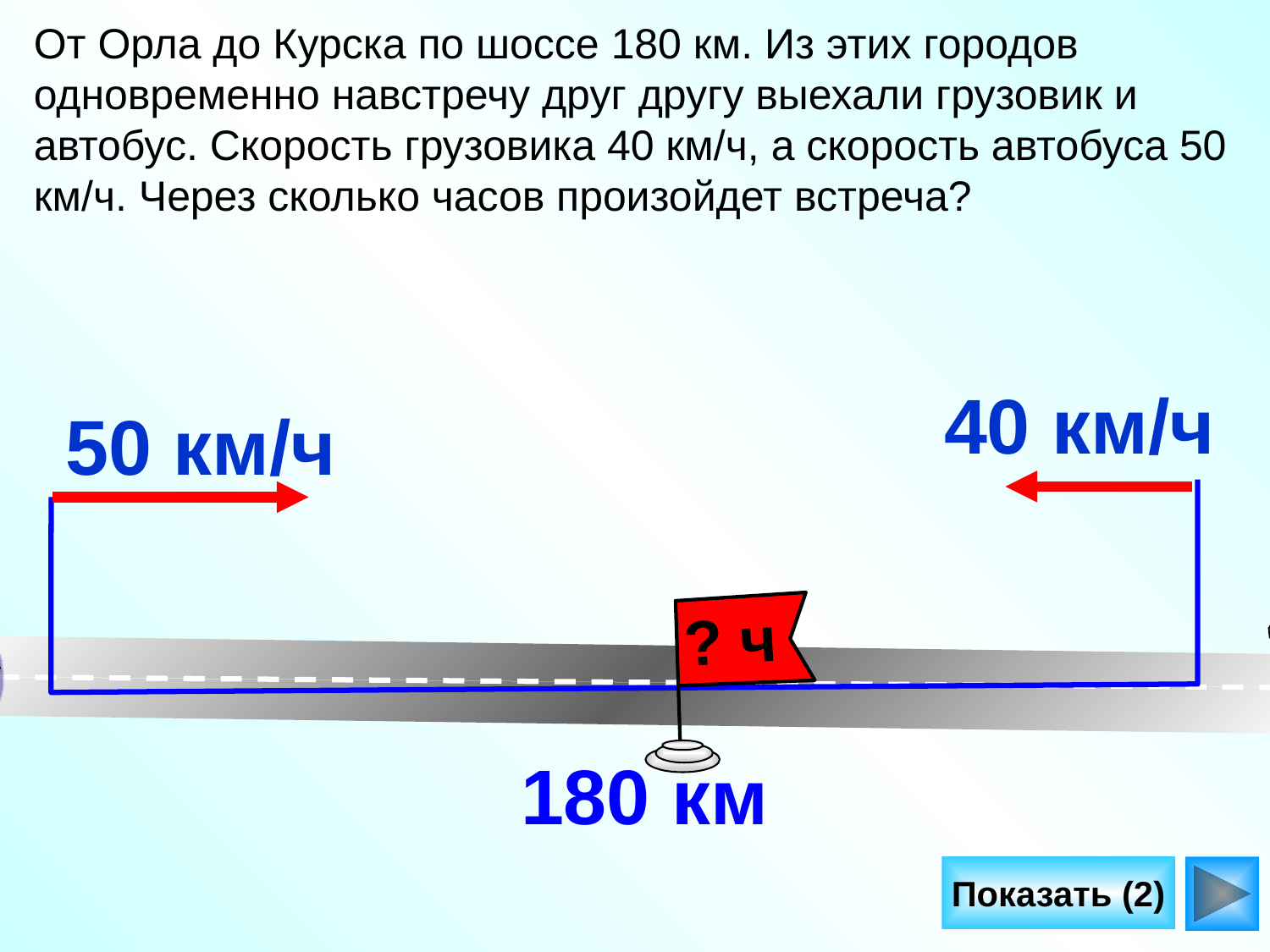

От Орла до Курска по шоссе 180 км. Из этих городов одновременно навстречу друг другу выехали грузовик и автобус. Скорость грузовика 40 км/ч, а скорость автобуса 50 км/ч. Через сколько часов произойдет встреча?
40 км/ч

50 км/ч

? ч

180 км
Показать (2)